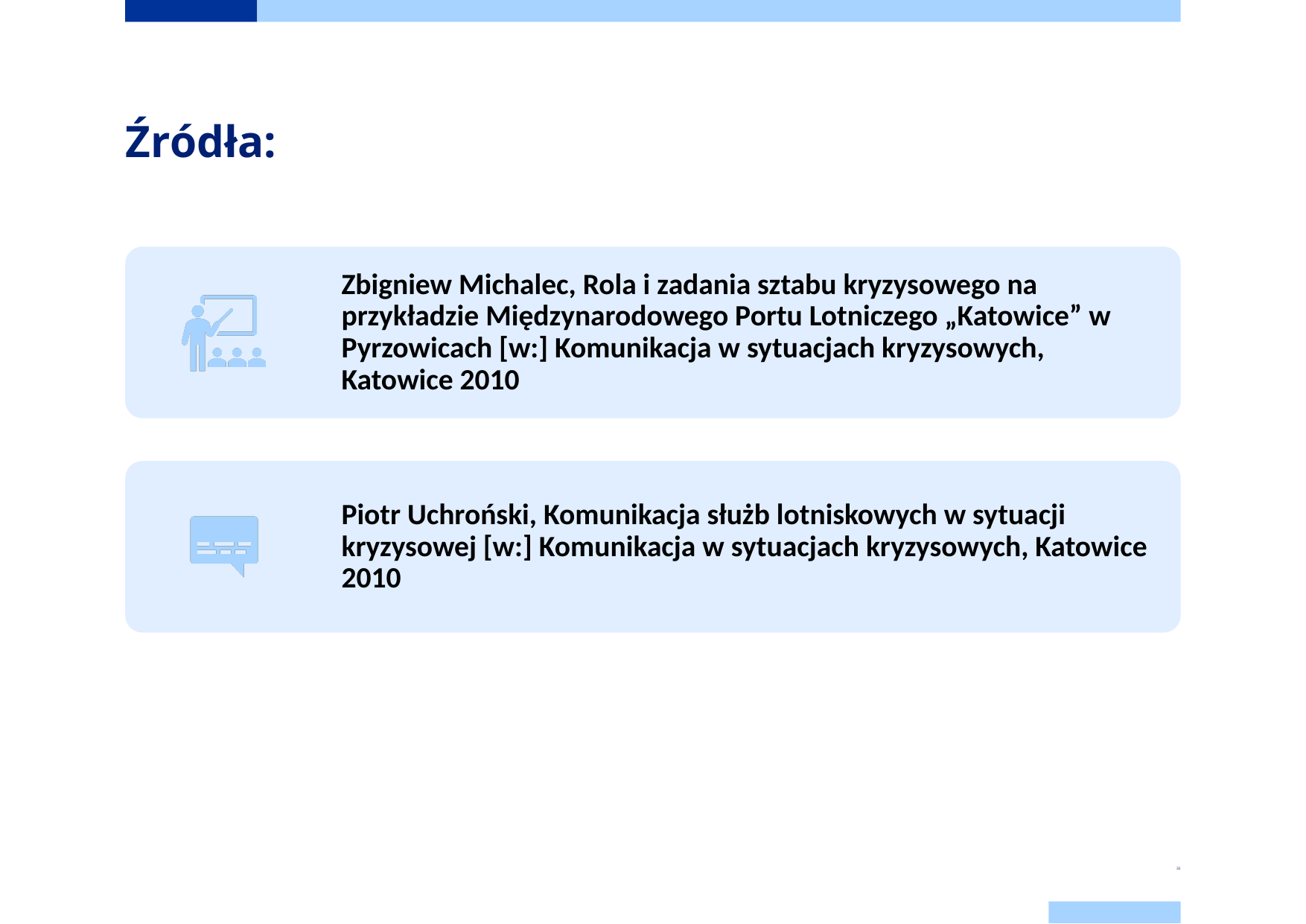

# Źródła:
Zbigniew Michalec, Rola i zadania sztabu kryzysowego na przykładzie Międzynarodowego Portu Lotniczego „Katowice” w Pyrzowicach [w:] Komunikacja w sytuacjach kryzysowych, Katowice 2010
Piotr Uchroński, Komunikacja służb lotniskowych w sytuacji kryzysowej [w:] Komunikacja w sytuacjach kryzysowych, Katowice 2010
33